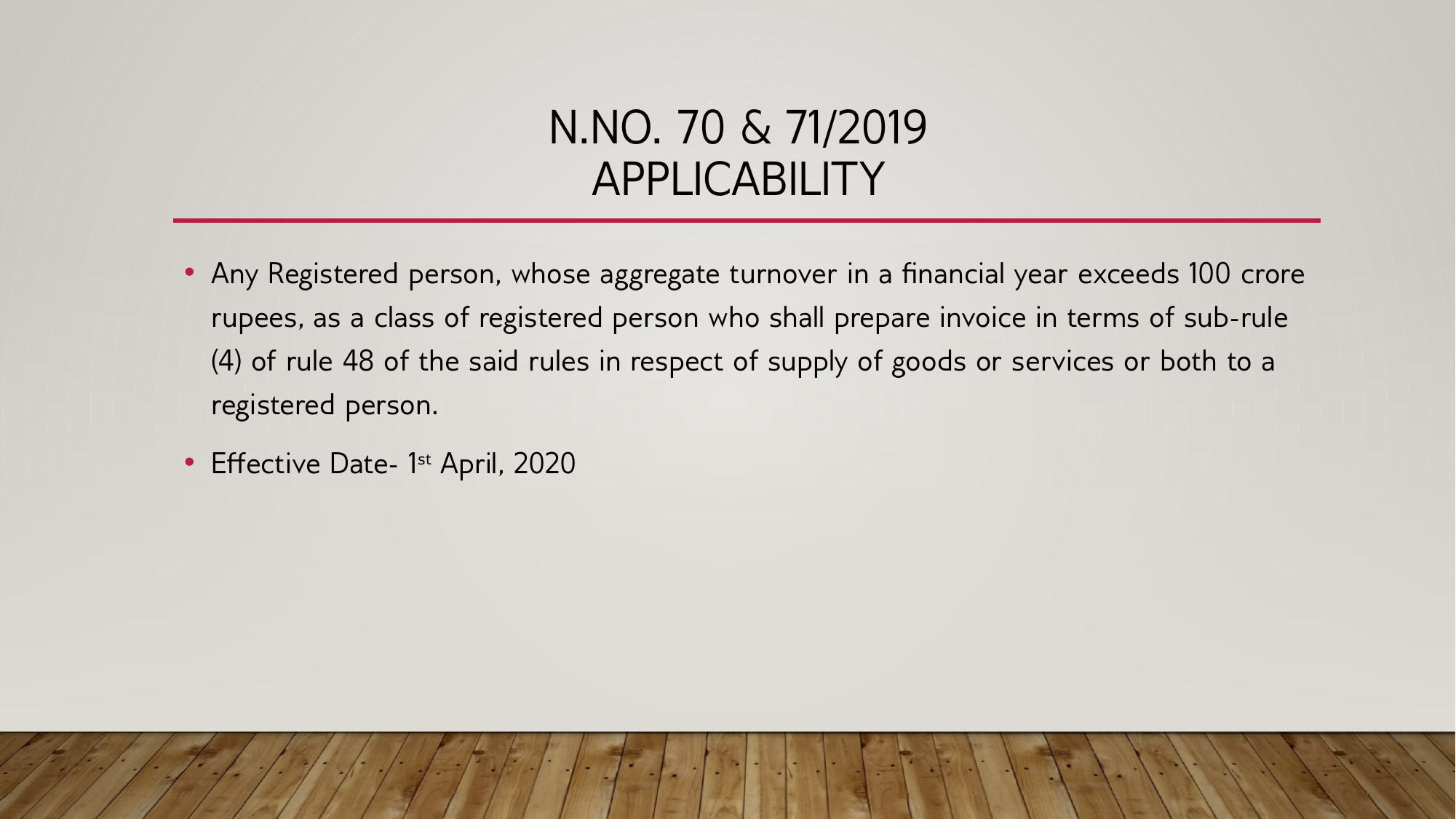

# N.No. 70 & 71/2019 Applicability
Any Registered person, whose aggregate turnover in a financial year exceeds 100 crore rupees, as a class of registered person who shall prepare invoice in terms of sub-rule (4) of rule 48 of the said rules in respect of supply of goods or services or both to a registered person.
Effective Date- 1st April, 2020